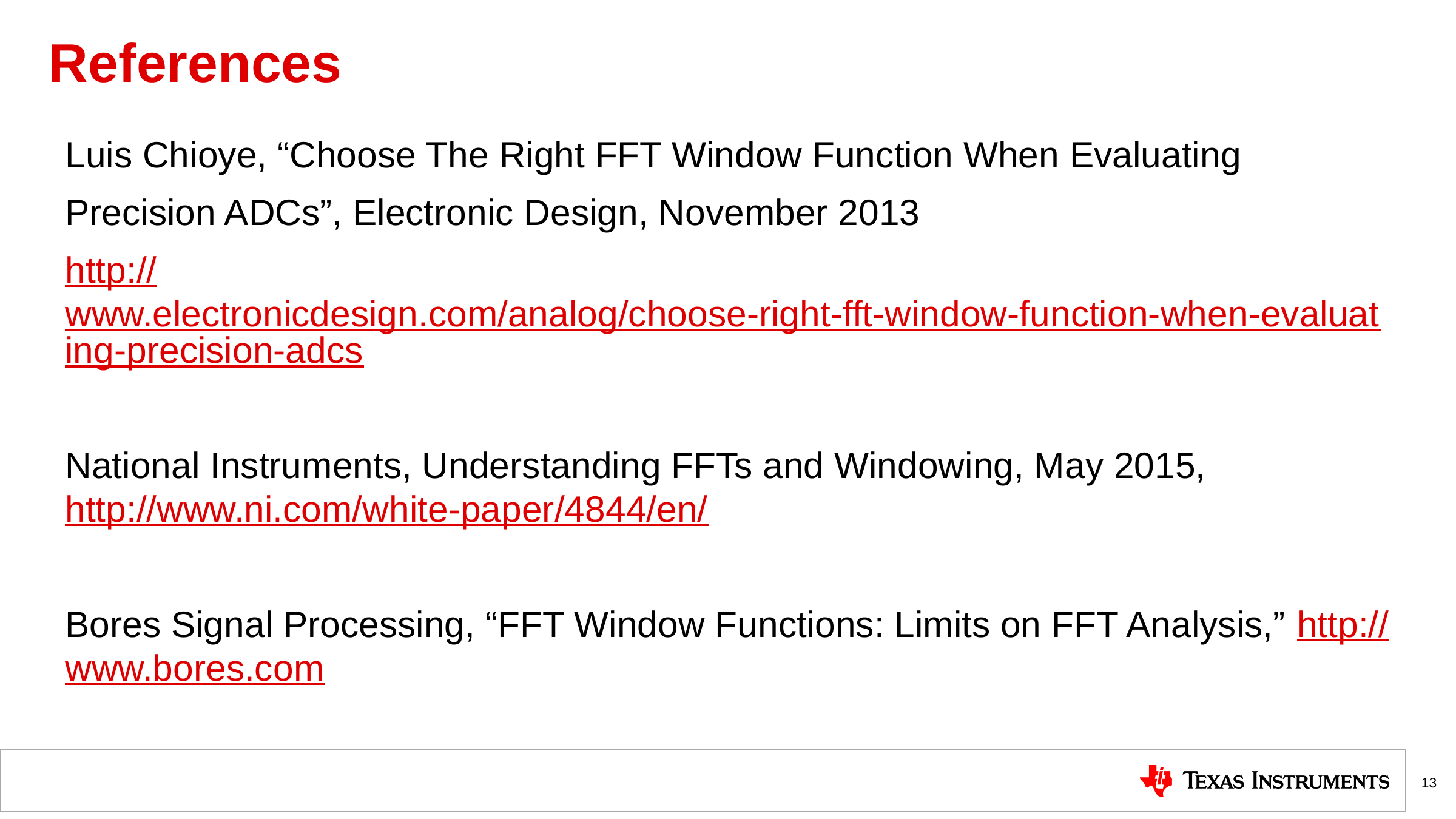

# References
Luis Chioye, “Choose The Right FFT Window Function When Evaluating
Precision ADCs”, Electronic Design, November 2013
http://www.electronicdesign.com/analog/choose-right-fft-window-function-when-evaluating-precision-adcs

National Instruments, Understanding FFTs and Windowing, May 2015, http://www.ni.com/white-paper/4844/en/

Bores Signal Processing, “FFT Window Functions: Limits on FFT Analysis,” http://www.bores.com

13